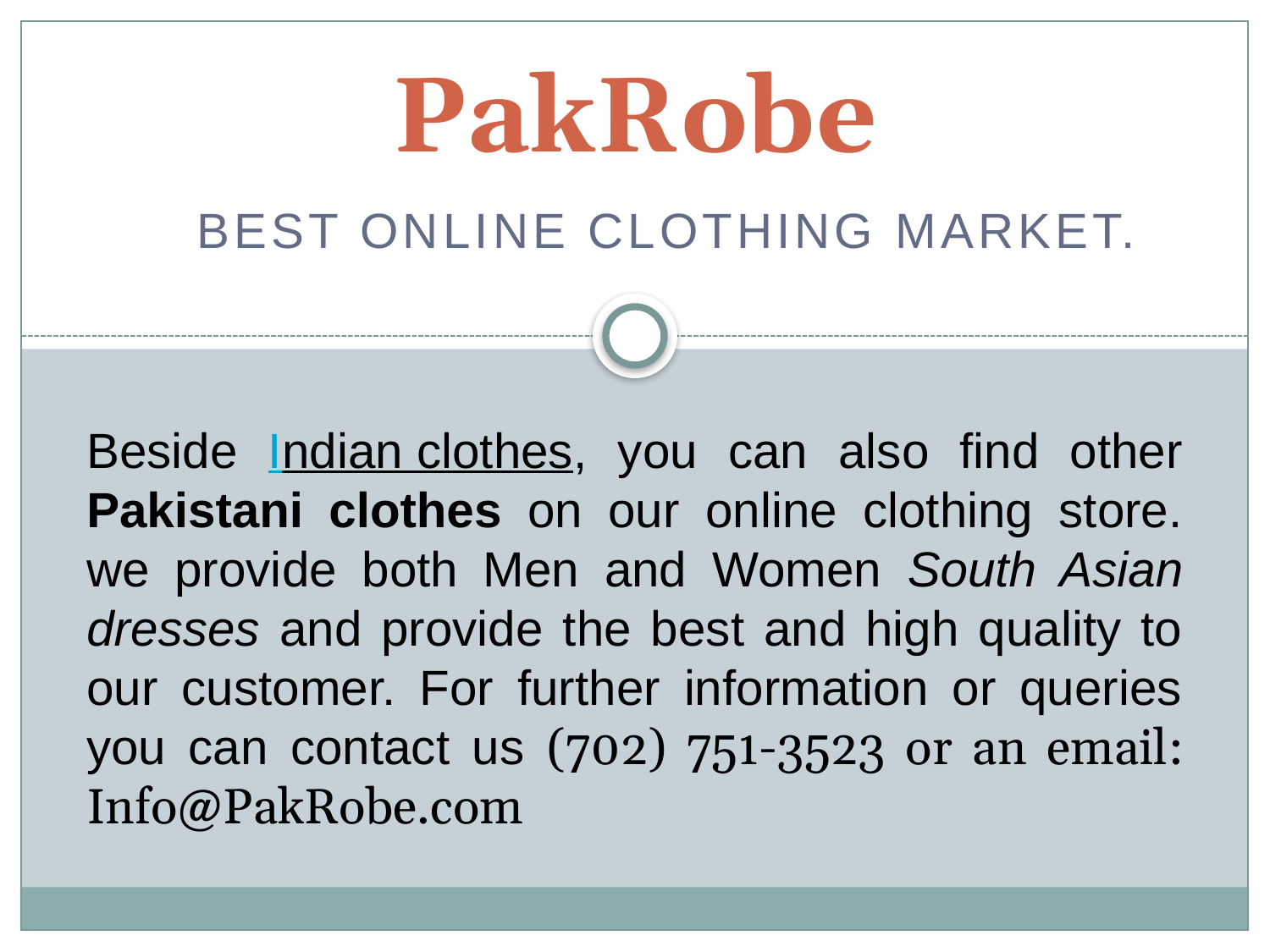

# PakRobe
Best Online Clothing Market.
Beside Indian clothes, you can also find other Pakistani clothes on our online clothing store. we provide both Men and Women South Asian dresses and provide the best and high quality to our customer. For further information or queries you can contact us (702) 751-3523 or an email: Info@PakRobe.com